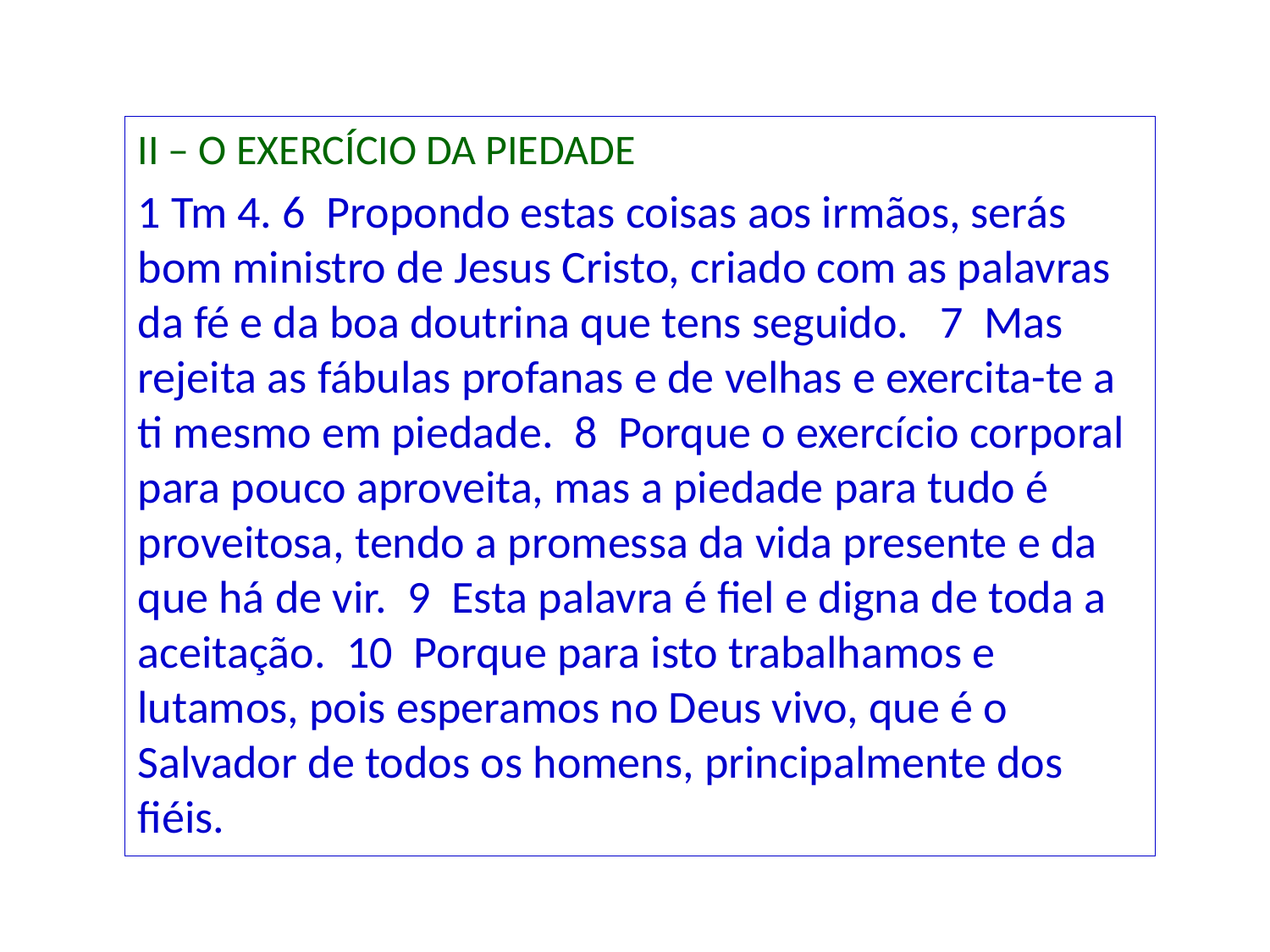

II – O EXERCÍCIO DA PIEDADE
1 Tm 4. 6  Propondo estas coisas aos irmãos, serás bom ministro de Jesus Cristo, criado com as palavras da fé e da boa doutrina que tens seguido.   7  Mas rejeita as fábulas profanas e de velhas e exercita-te a ti mesmo em piedade.  8  Porque o exercício corporal para pouco aproveita, mas a piedade para tudo é proveitosa, tendo a promessa da vida presente e da que há de vir.  9  Esta palavra é fiel e digna de toda a aceitação.  10  Porque para isto trabalhamos e lutamos, pois esperamos no Deus vivo, que é o Salvador de todos os homens, principalmente dos fiéis.